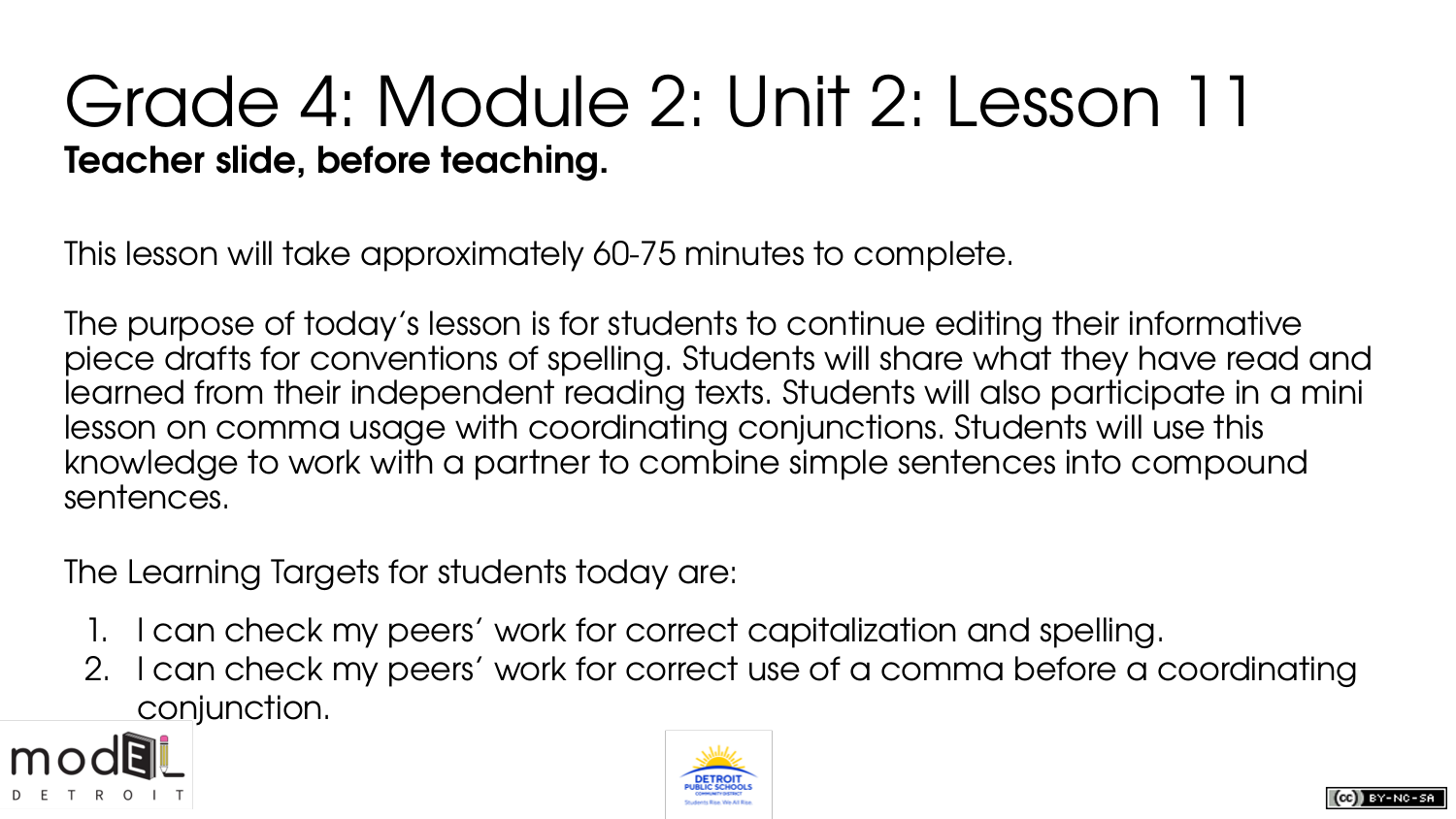

# Grade 4: Module 2: Unit 2: Lesson 11
Teacher slide, before teaching.
This lesson will take approximately 60-75 minutes to complete.

The purpose of today’s lesson is for students to continue editing their informative piece drafts for conventions of spelling. Students will share what they have read and learned from their independent reading texts. Students will also participate in a mini lesson on comma usage with coordinating conjunctions. Students will use this knowledge to work with a partner to combine simple sentences into compound sentences.

The Learning Targets for students today are:
I can check my peers’ work for correct capitalization and spelling.
I can check my peers’ work for correct use of a comma before a coordinating conjunction.